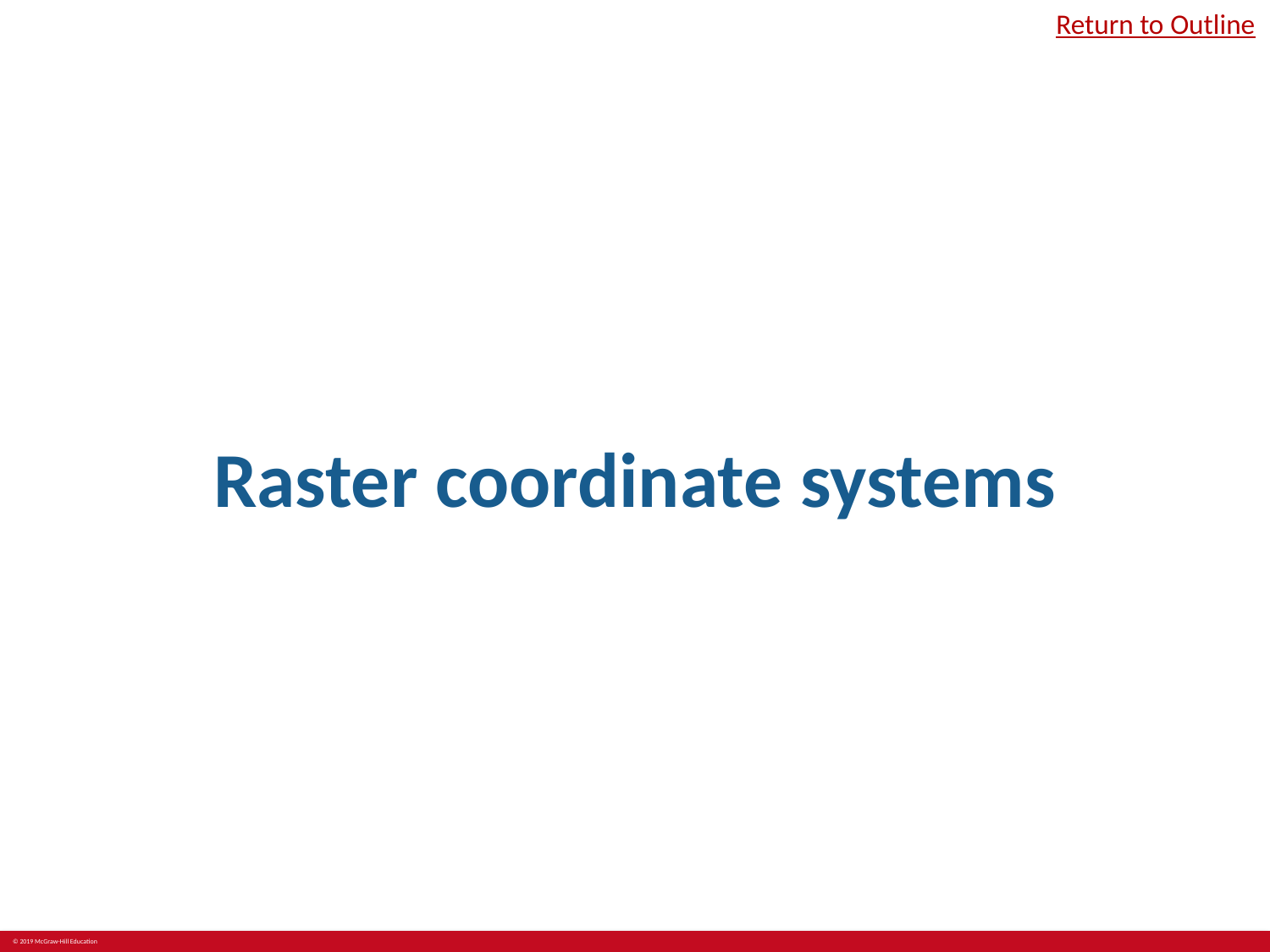

Return to Outline
# Raster coordinate systems